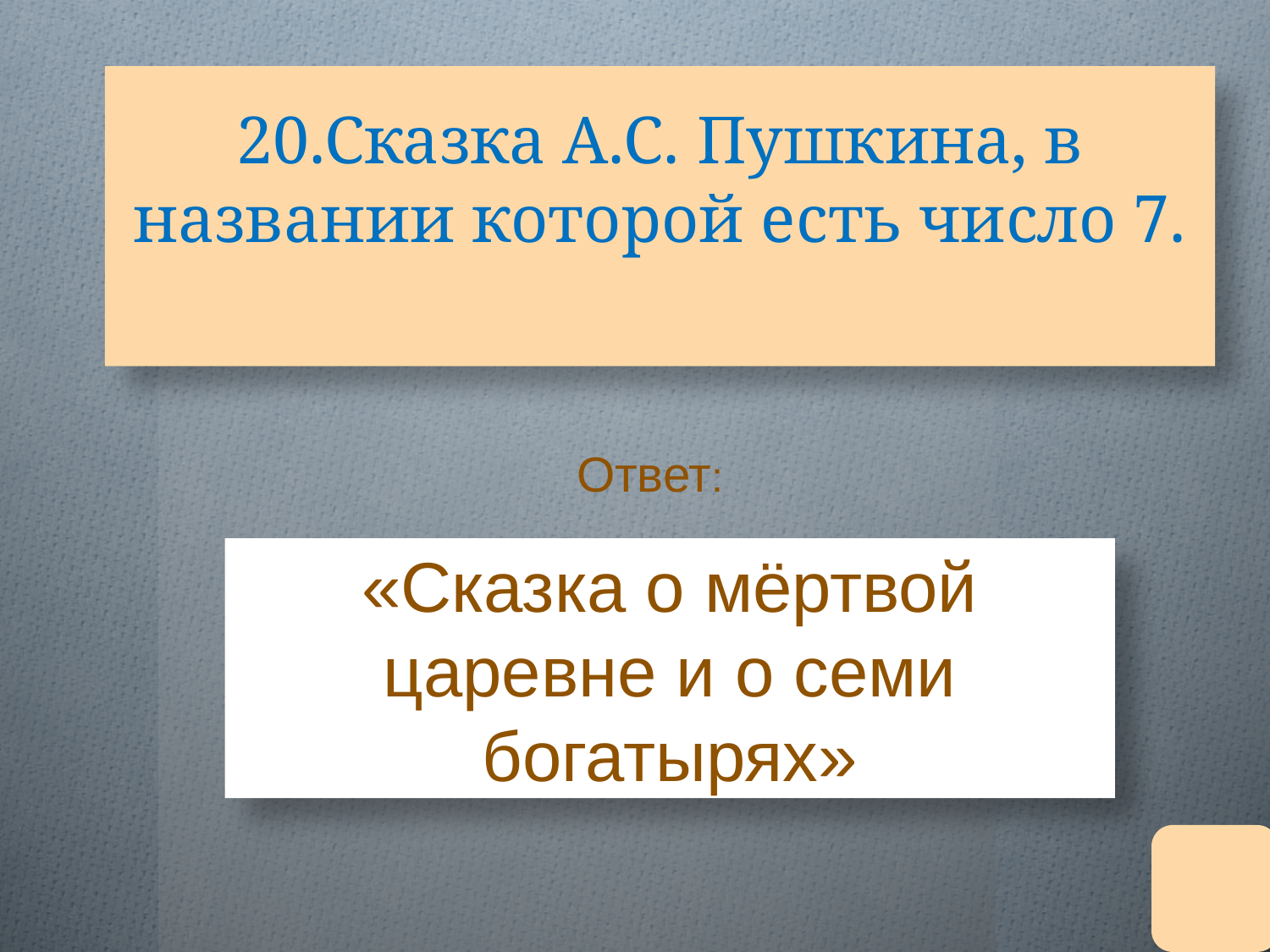

# 20.Сказка А.С. Пушкина, в названии которой есть число 7.
Ответ:
«Сказка о мёртвой царевне и о семи богатырях»